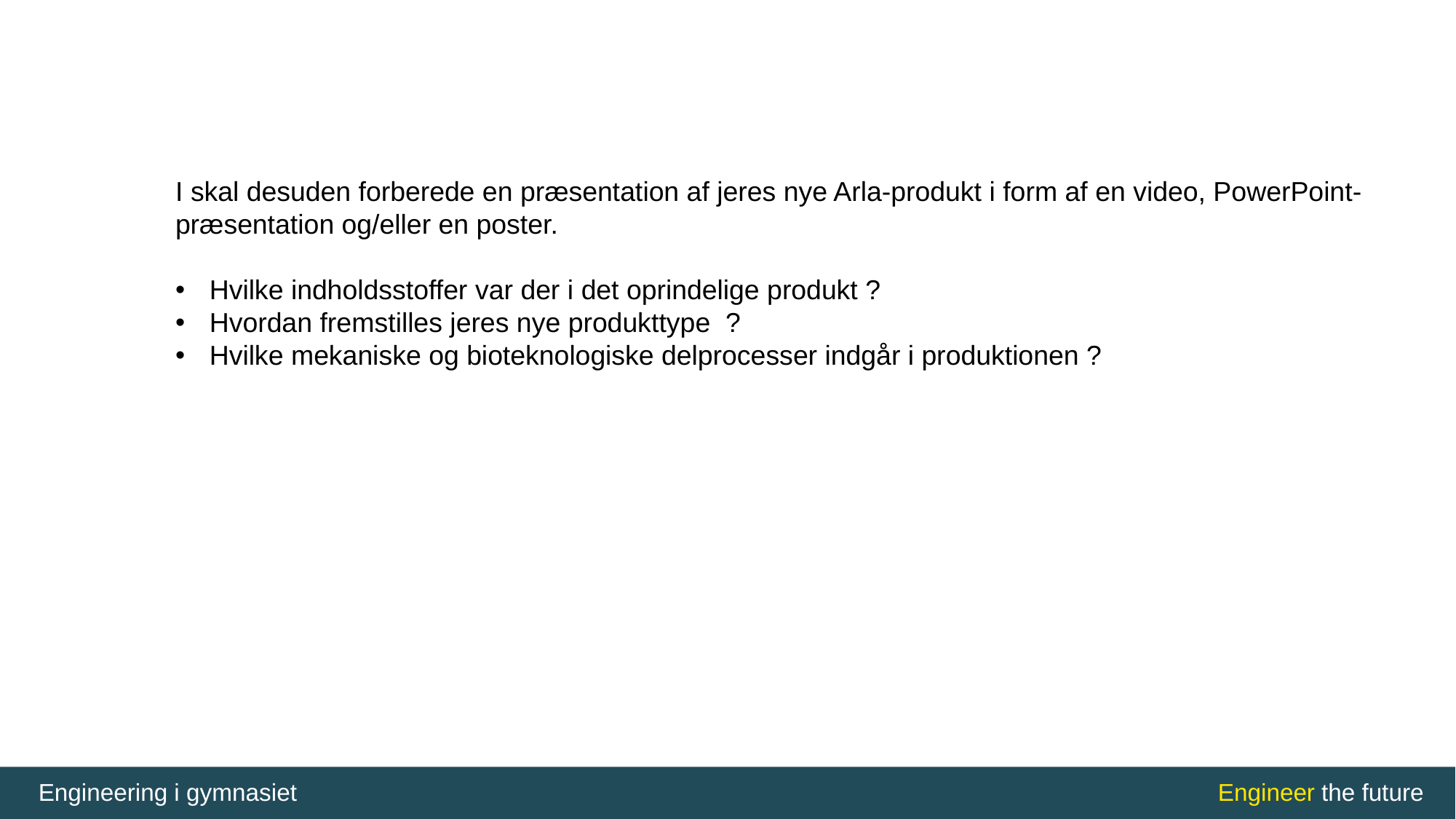

I skal desuden forberede en præsentation af jeres nye Arla-produkt i form af en video, PowerPoint-præsentation og/eller en poster.

Hvilke indholdsstoffer var der i det oprindelige produkt ?
Hvordan fremstilles jeres nye produkttype  ?
Hvilke mekaniske og bioteknologiske delprocesser indgår i produktionen ?